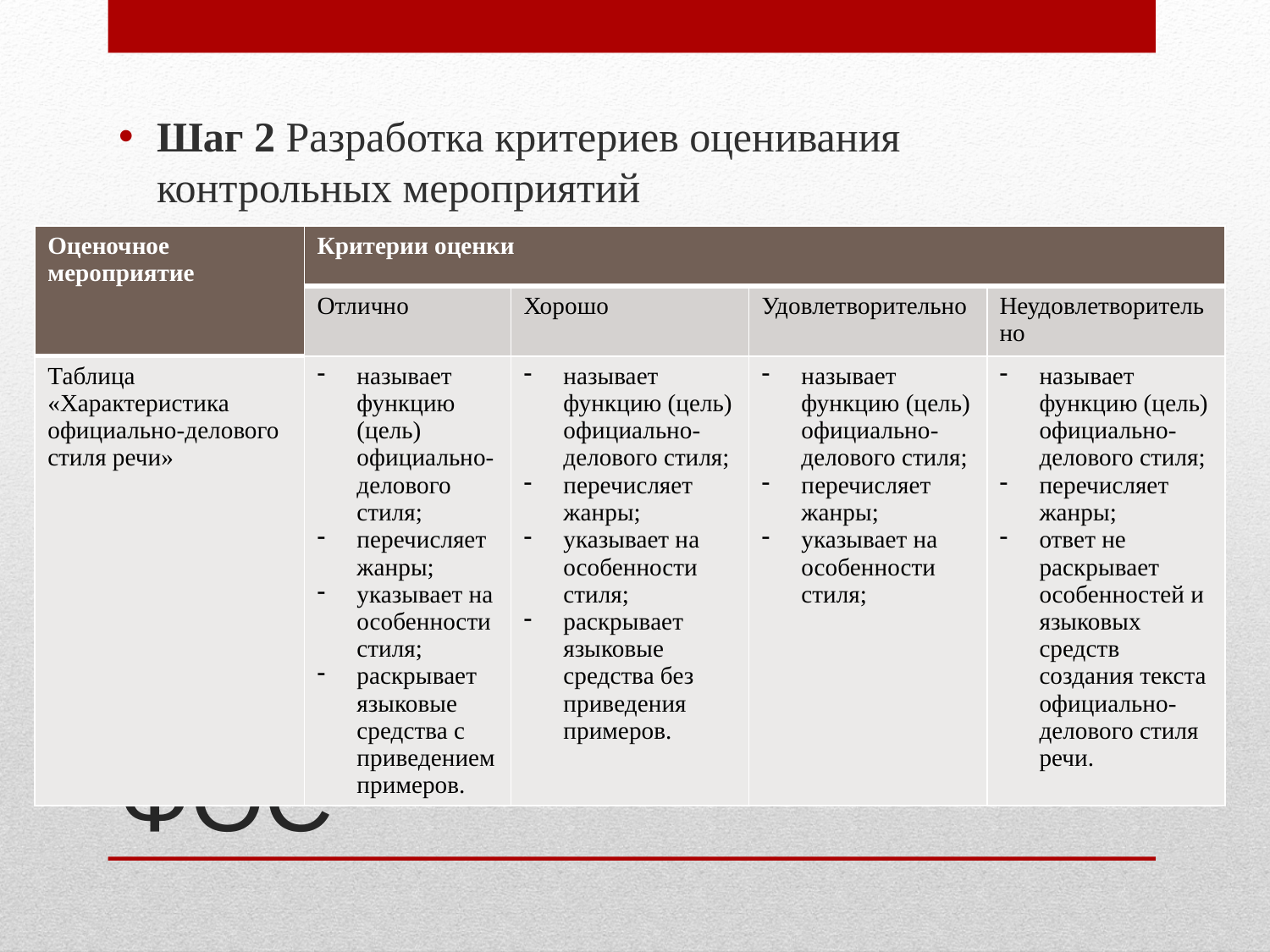

Шаг 2 Разработка критериев оценивания  контрольных мероприятий
| Оценочное мероприятие | Критерии оценки |  |  |  |
| --- | --- | --- | --- | --- |
|  | Отлично | Хорошо | Удовлетворительно | Неудовлетворительно |
| Таблица «Характеристика официально-делового стиля речи» | называет функцию (цель) официально-делового стиля; перечисляет жанры; указывает на особенности стиля; раскрывает языковые средства с приведением примеров. | называет функцию (цель) официально-делового стиля; перечисляет жанры; указывает на особенности стиля; раскрывает языковые средства без приведения примеров. | называет функцию (цель) официально-делового стиля; перечисляет жанры; указывает на особенности стиля; | называет функцию (цель) официально-делового стиля; перечисляет жанры; ответ не раскрывает особенностей и языковых средств создания текста официально-делового стиля речи. |
# План разработки ФОС